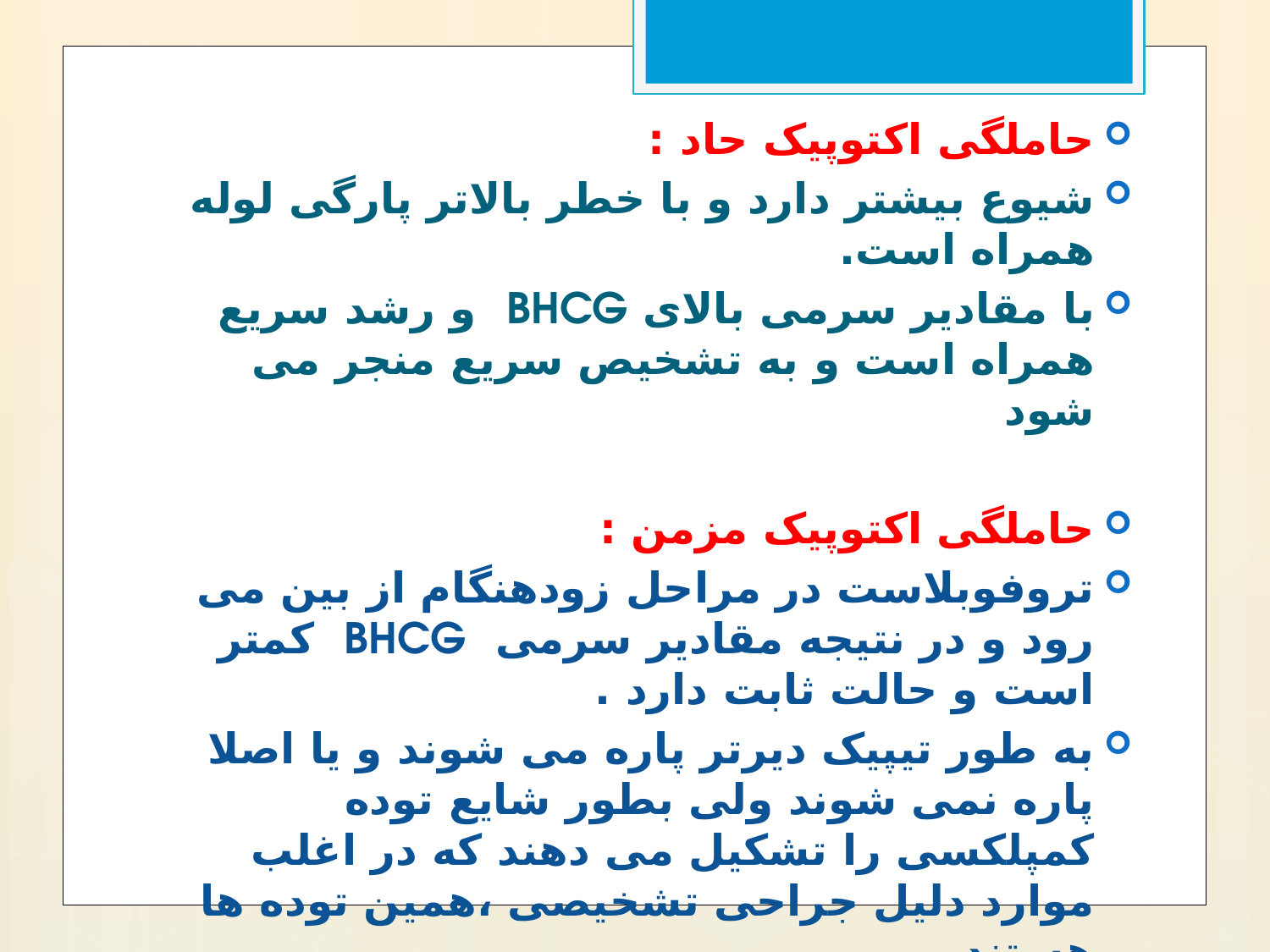

حاملگی اکتوپیک حاد :
شیوع بیشتر دارد و با خطر بالاتر پارگی لوله همراه است.
با مقادیر سرمی بالای BHCG  و رشد سریع همراه است و به تشخیص سریع منجر می شود

حاملگی اکتوپیک مزمن :
تروفوبلاست در مراحل زودهنگام از بین می رود و در نتیجه مقادیر سرمی  BHCG  کمتر است و حالت ثابت دارد .
به طور تیپیک دیرتر پاره می شوند و یا اصلا پاره نمی شوند ولی بطور شایع توده کمپلکسی را تشکیل می دهند که در اغلب موارد دلیل جراحی تشخیصی ،همین توده ها هستند .